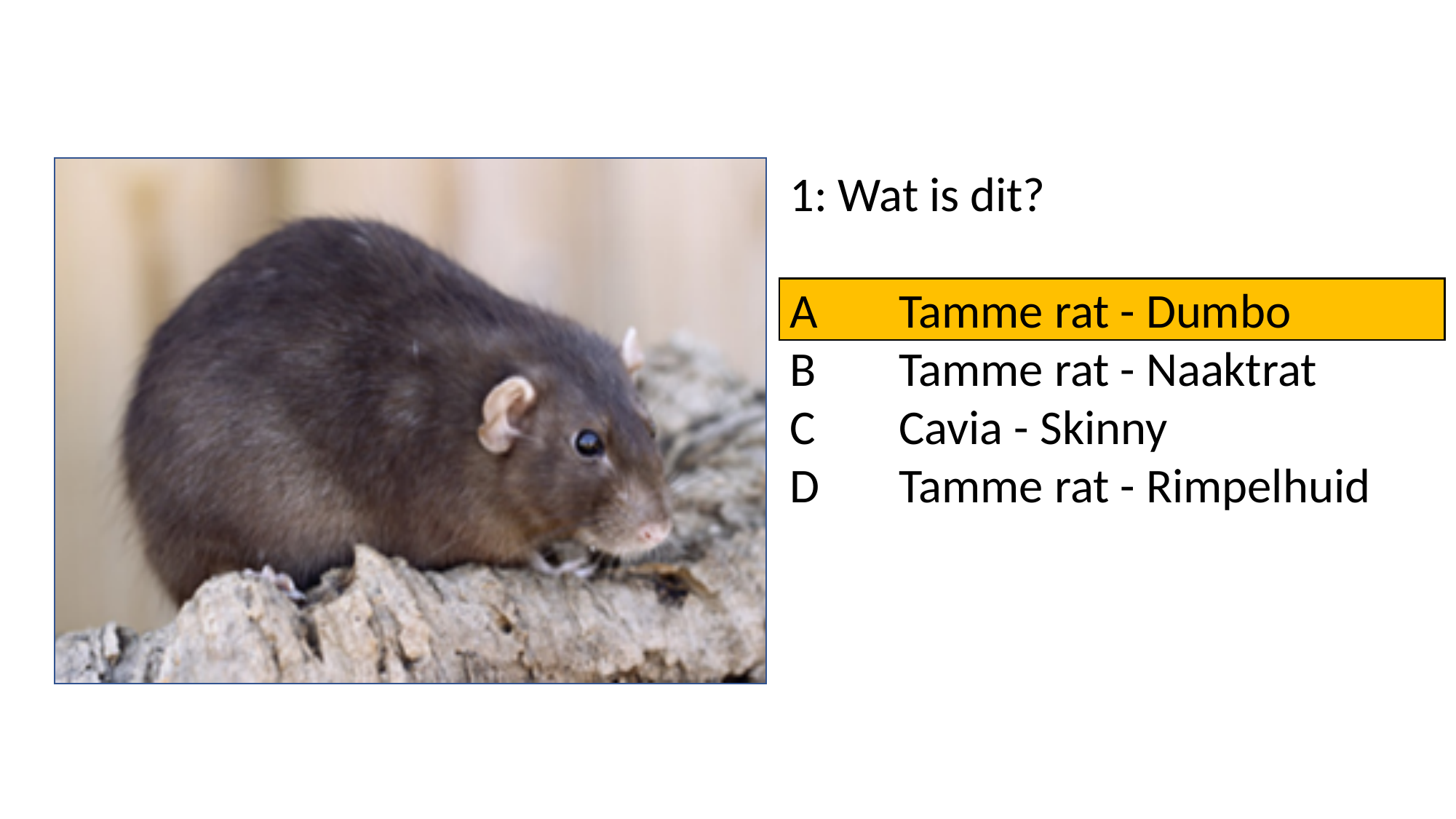

1: Wat is dit?

A	Tamme rat - Dumbo
B	Tamme rat - Naaktrat
C	Cavia - Skinny
D	Tamme rat - Rimpelhuid